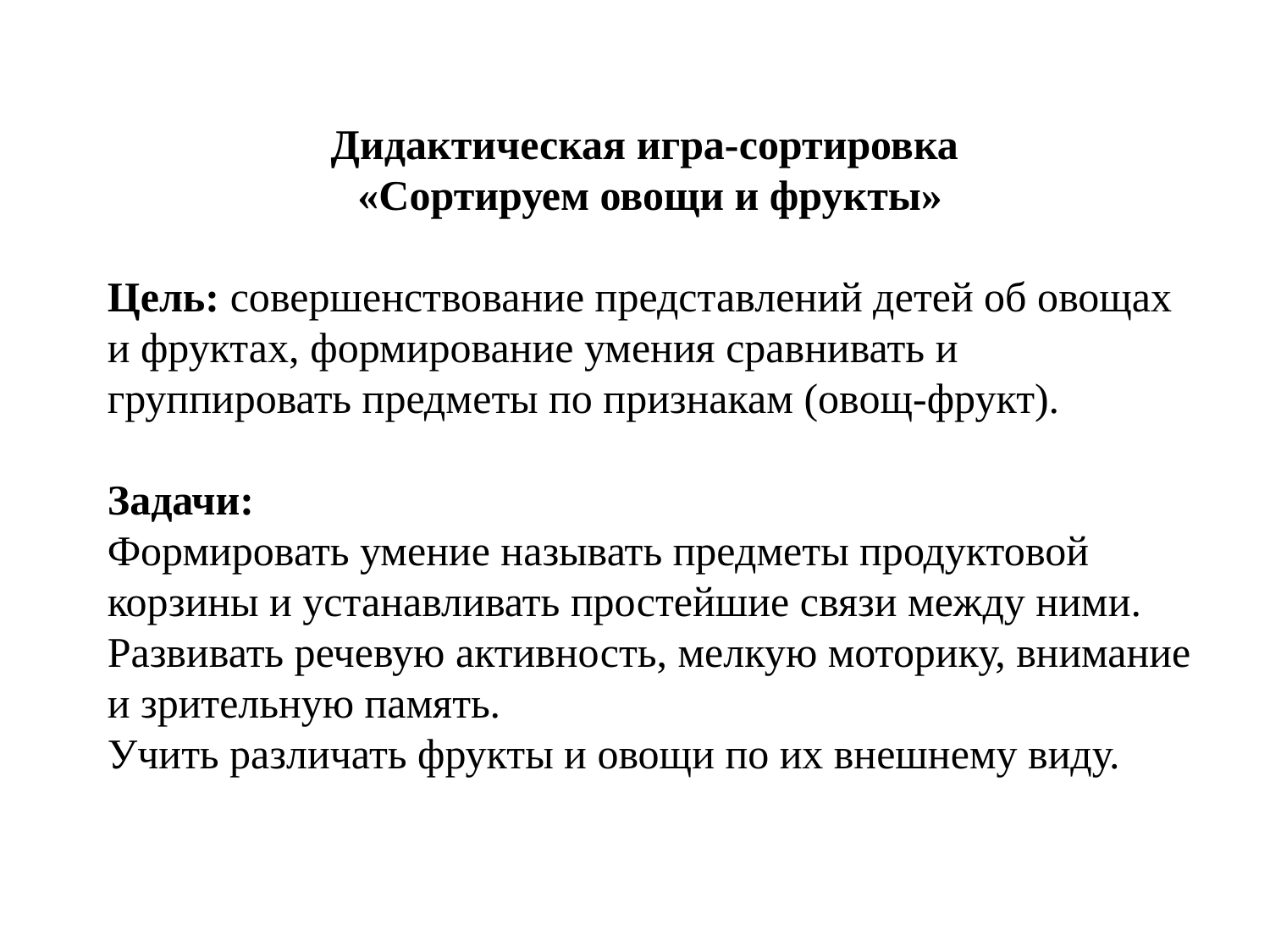

Дидактическая игра-сортировка
«Сортируем овощи и фрукты»
Цель: совершенствование представлений детей об овощах и фруктах, формирование умения сравнивать и группировать предметы по признакам (овощ-фрукт).

Задачи:
Формировать умение называть предметы продуктовой корзины и устанавливать простейшие связи между ними.
Развивать речевую активность, мелкую моторику, внимание и зрительную память.
Учить различать фрукты и овощи по их внешнему виду.